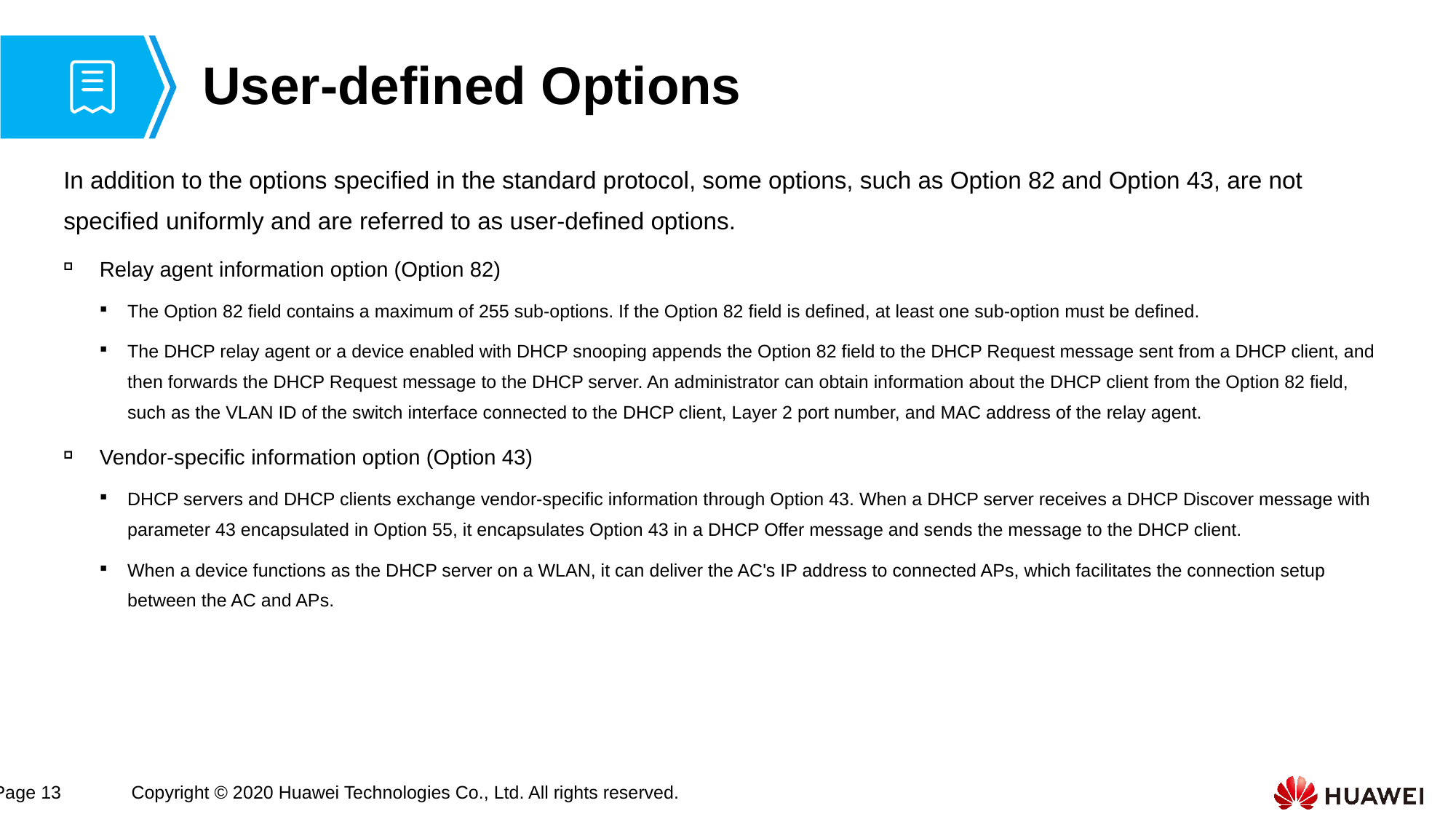

# User-defined Options
In addition to the options specified in the standard protocol, some options, such as Option 82 and Option 43, are not specified uniformly and are referred to as user-defined options.
Relay agent information option (Option 82)
The Option 82 field contains a maximum of 255 sub-options. If the Option 82 field is defined, at least one sub-option must be defined.
The DHCP relay agent or a device enabled with DHCP snooping appends the Option 82 field to the DHCP Request message sent from a DHCP client, and then forwards the DHCP Request message to the DHCP server. An administrator can obtain information about the DHCP client from the Option 82 field, such as the VLAN ID of the switch interface connected to the DHCP client, Layer 2 port number, and MAC address of the relay agent.
Vendor-specific information option (Option 43)
DHCP servers and DHCP clients exchange vendor-specific information through Option 43. When a DHCP server receives a DHCP Discover message with parameter 43 encapsulated in Option 55, it encapsulates Option 43 in a DHCP Offer message and sends the message to the DHCP client.
When a device functions as the DHCP server on a WLAN, it can deliver the AC's IP address to connected APs, which facilitates the connection setup between the AC and APs.